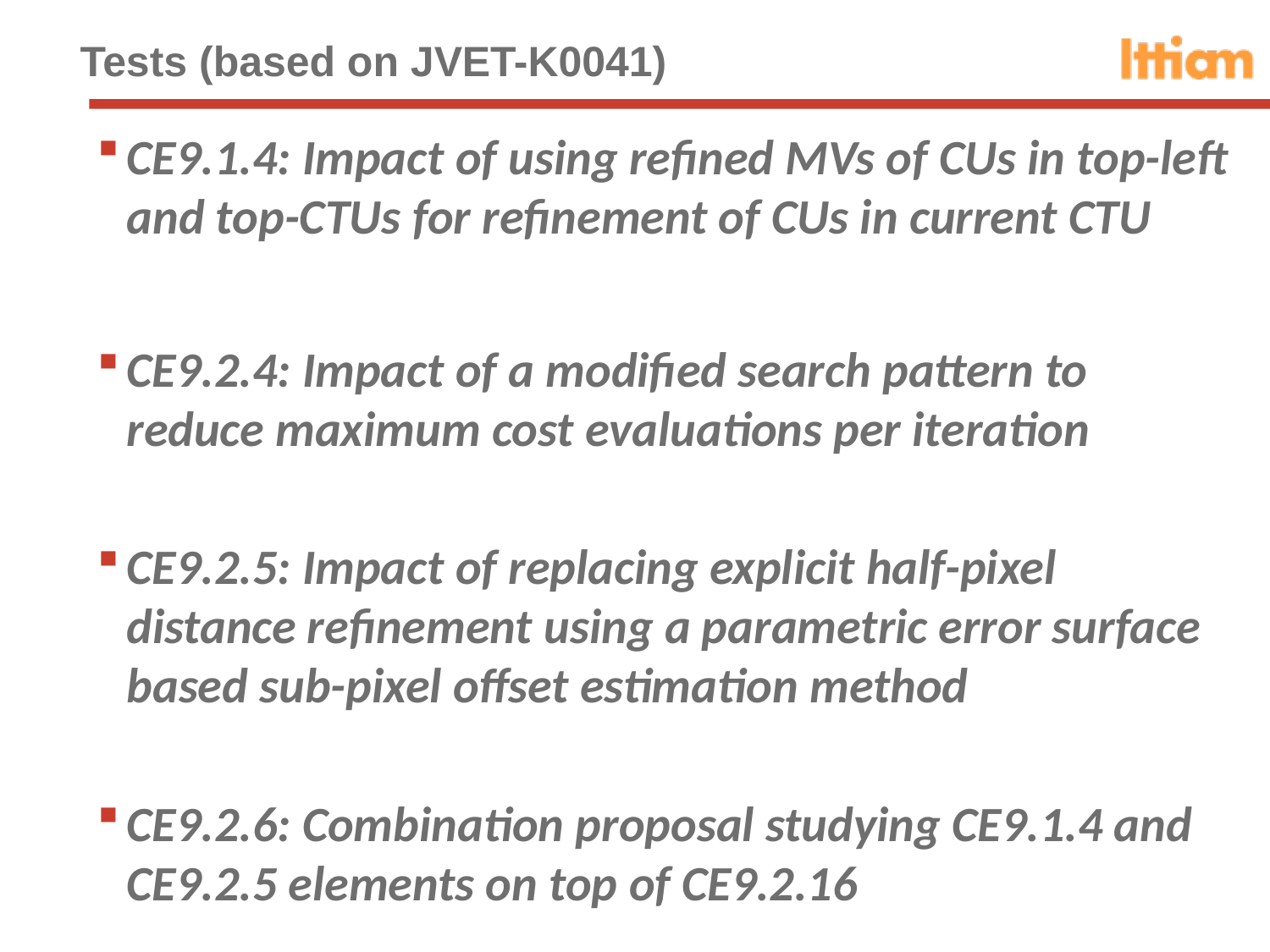

# Tests (based on JVET-K0041)
CE9.1.4: Impact of using refined MVs of CUs in top-left and top-CTUs for refinement of CUs in current CTU

CE9.2.4: Impact of a modified search pattern to reduce maximum cost evaluations per iteration

CE9.2.5: Impact of replacing explicit half-pixel distance refinement using a parametric error surface based sub-pixel offset estimation method

CE9.2.6: Combination proposal studying CE9.1.4 and CE9.2.5 elements on top of CE9.2.16